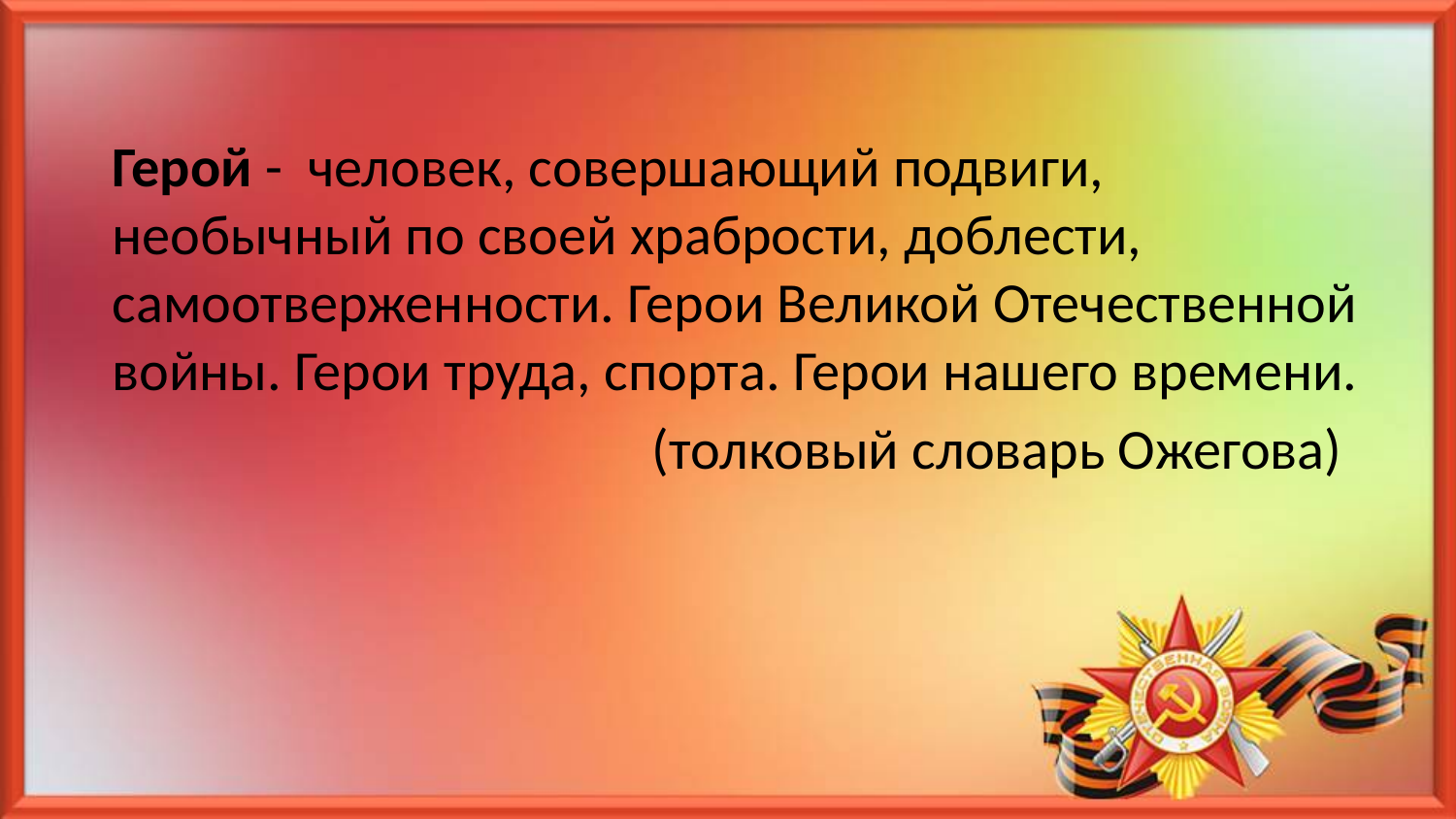

Герой -  человек, совершающий подвиги, необычный по своей храбрости, доблести, самоотверженности. Герои Великой Отечественной войны. Герои труда, спорта. Герои нашего времени.
                                          (толковый словарь Ожегова)